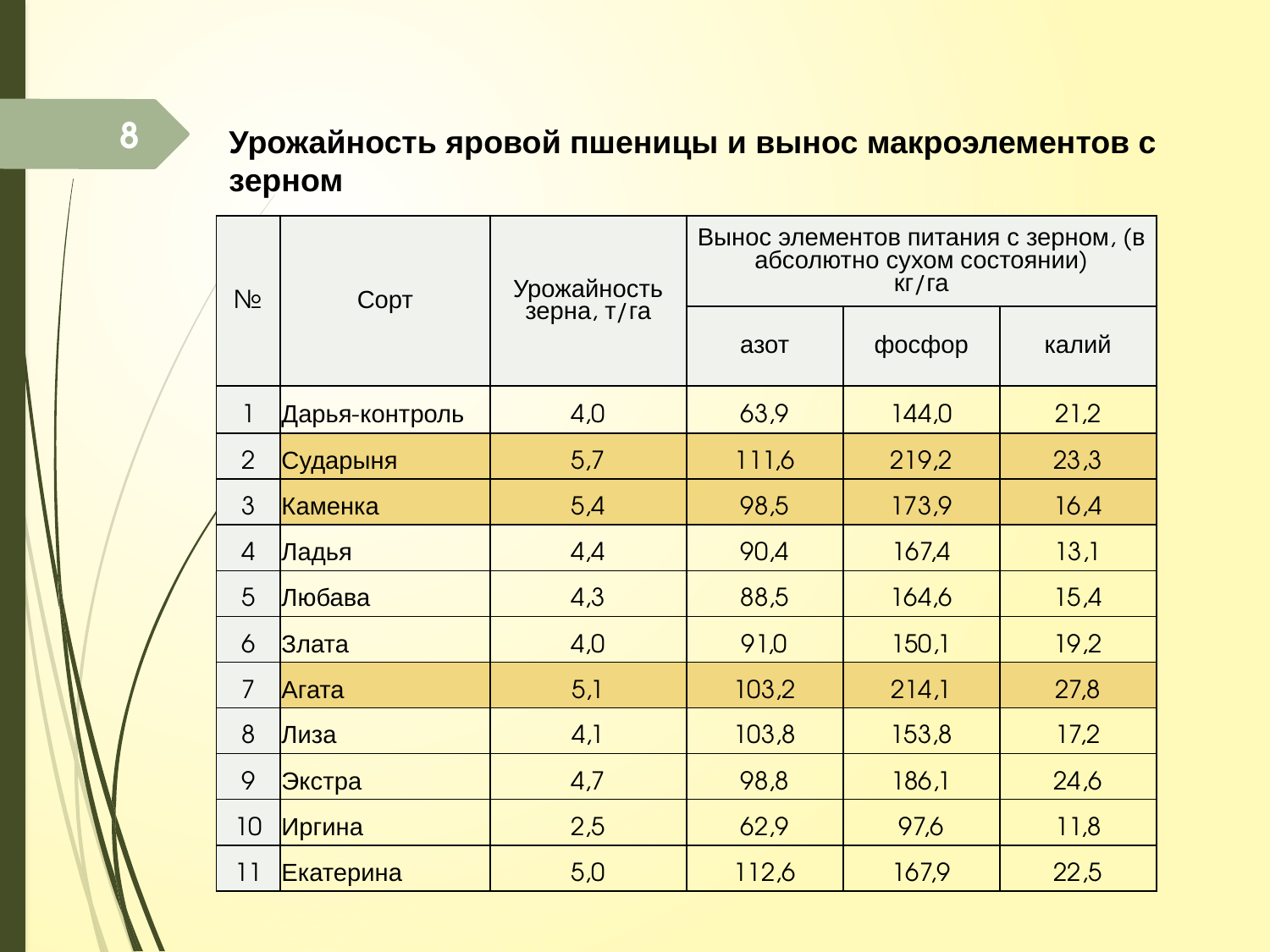

8
Урожайность яровой пшеницы и вынос макроэлементов с зерном
| № | Сорт | Урожайность зерна, т/га | Вынос элементов питания с зерном, (в абсолютно сухом состоянии) кг/га |  |  |
| --- | --- | --- | --- | --- | --- |
|  |  |  | азот | фосфор | калий |
| 1 | Дарья-контроль | 4,0 | 63,9 | 144,0 | 21,2 |
| 2 | Сударыня | 5,7 | 111,6 | 219,2 | 23,3 |
| 3 | Каменка | 5,4 | 98,5 | 173,9 | 16,4 |
| 4 | Ладья | 4,4 | 90,4 | 167,4 | 13,1 |
| 5 | Любава | 4,3 | 88,5 | 164,6 | 15,4 |
| 6 | Злата | 4,0 | 91,0 | 150,1 | 19,2 |
| 7 | Агата | 5,1 | 103,2 | 214,1 | 27,8 |
| 8 | Лиза | 4,1 | 103,8 | 153,8 | 17,2 |
| 9 | Экстра | 4,7 | 98,8 | 186,1 | 24,6 |
| 10 | Иргина | 2,5 | 62,9 | 97,6 | 11,8 |
| 11 | Екатерина | 5,0 | 112,6 | 167,9 | 22,5 |